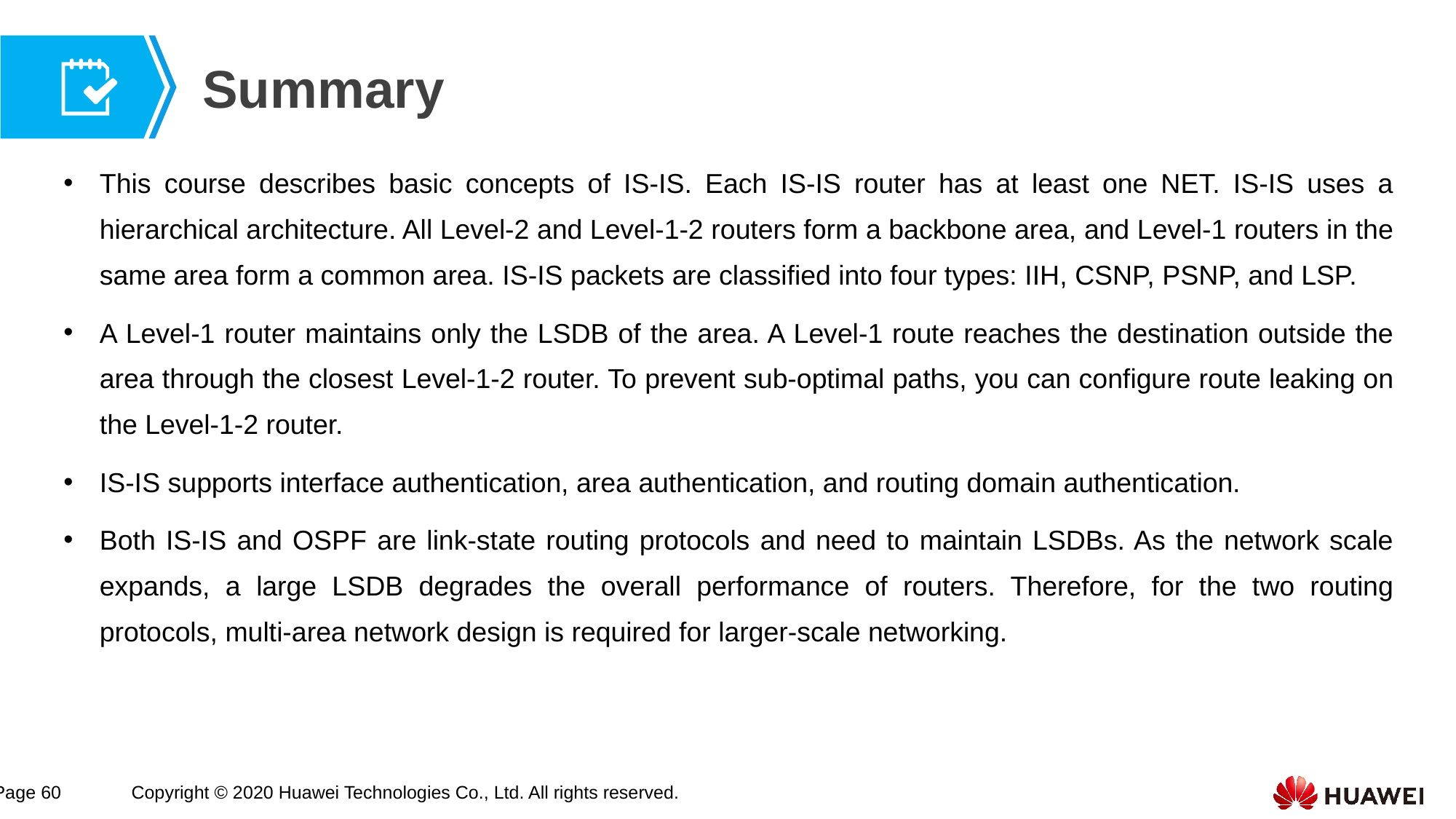

This course describes basic concepts of IS-IS. Each IS-IS router has at least one NET. IS-IS uses a hierarchical architecture. All Level-2 and Level-1-2 routers form a backbone area, and Level-1 routers in the same area form a common area. IS-IS packets are classified into four types: IIH, CSNP, PSNP, and LSP.
A Level-1 router maintains only the LSDB of the area. A Level-1 route reaches the destination outside the area through the closest Level-1-2 router. To prevent sub-optimal paths, you can configure route leaking on the Level-1-2 router.
IS-IS supports interface authentication, area authentication, and routing domain authentication.
Both IS-IS and OSPF are link-state routing protocols and need to maintain LSDBs. As the network scale expands, a large LSDB degrades the overall performance of routers. Therefore, for the two routing protocols, multi-area network design is required for larger-scale networking.